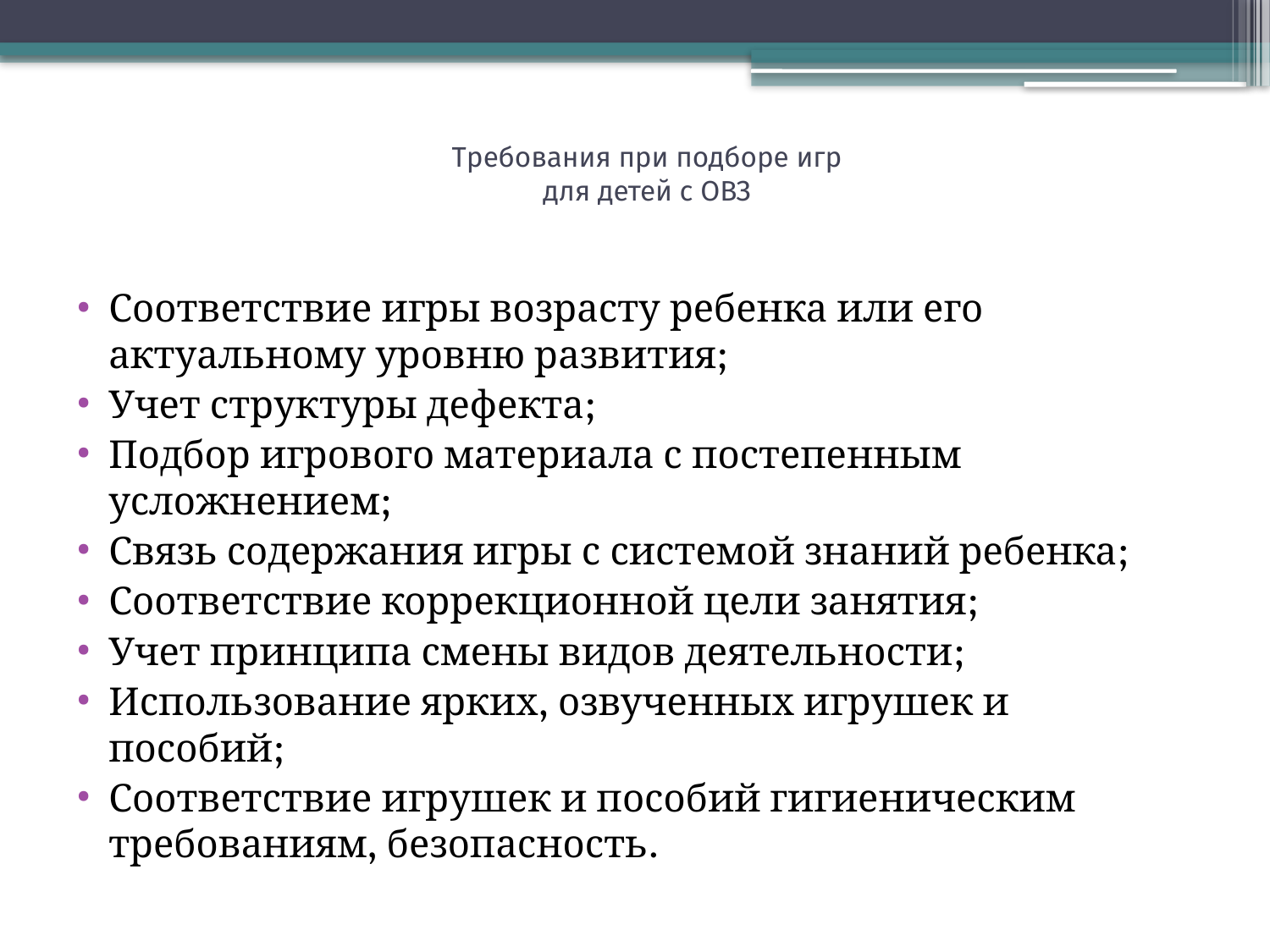

# Требования при подборе игр для детей с ОВЗ
Соответствие игры возрасту ребенка или его актуальному уровню развития;
Учет структуры дефекта;
Подбор игрового материала с постепенным усложнением;
Связь содержания игры с системой знаний ребенка;
Соответствие коррекционной цели занятия;
Учет принципа смены видов деятельности;
Использование ярких, озвученных игрушек и пособий;
Соответствие игрушек и пособий гигиеническим требованиям, безопасность.